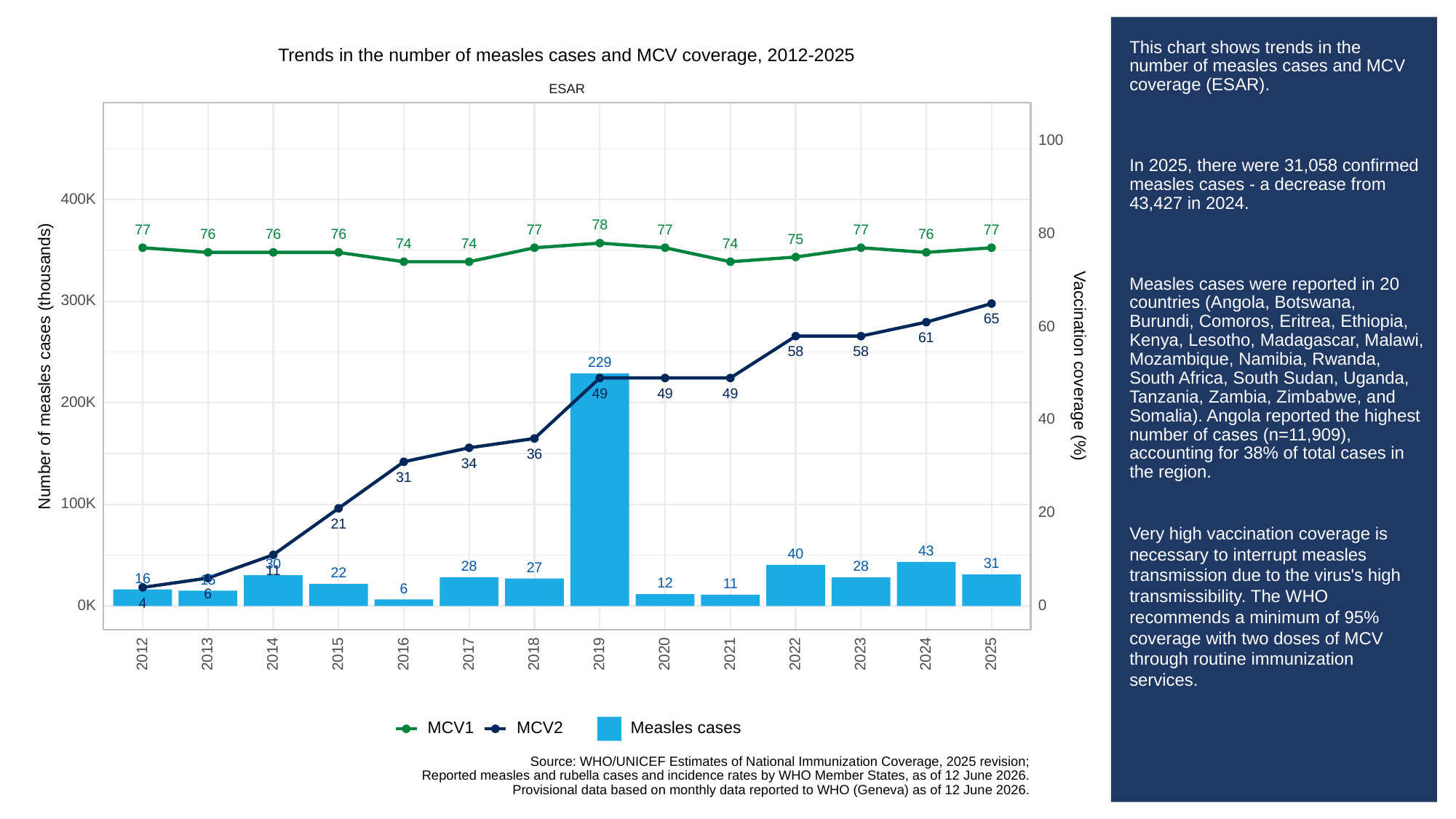

# This chart shows trends in the number of measles cases and MCV coverage (ESAR).

In 2025, there were 31,058 confirmed measles cases - a decrease from 43,427 in 2024.

Measles cases were reported in 20 countries (Angola, Botswana, Burundi, Comoros, Eritrea, Ethiopia, Kenya, Lesotho, Madagascar, Malawi, Mozambique, Namibia, Rwanda, South Africa, South Sudan, Uganda, Tanzania, Zambia, Zimbabwe, and Somalia). Angola reported the highest number of cases (n=11,909), accounting for 38% of total cases in the region.

Very high vaccination coverage is necessary to interrupt measles transmission due to the virus's high transmissibility. The WHO recommends a minimum of 95% coverage with two doses of MCV through routine immunization services.

Trends in the number of measles cases and MCV coverage, 2012-2025
ESAR

100

400K

78
77
77
77
77
77
80
76
76
76
76
75
74
74
74

300K

65

60

61
58
58

229
Number of measles cases (thousands)
Vaccination coverage (%)

49
49
49
200K

40

36

34
31
100K

20
21
43
40

31
30
28
28

27

11
22
16

15

12
11

6
6

4

0K
0

2013
2023
2012
2014
2015
2016
2017
2018
2019
2020
2021
2022
2024
2025

MCV1
MCV2
Measles cases

Source: WHO/UNICEF Estimates of National Immunization Coverage, 2025 revision;
Reported measles and rubella cases and incidence rates by WHO Member States, as of 12 June 2026.
Provisional data based on monthly data reported to WHO (Geneva) as of 12 June 2026.